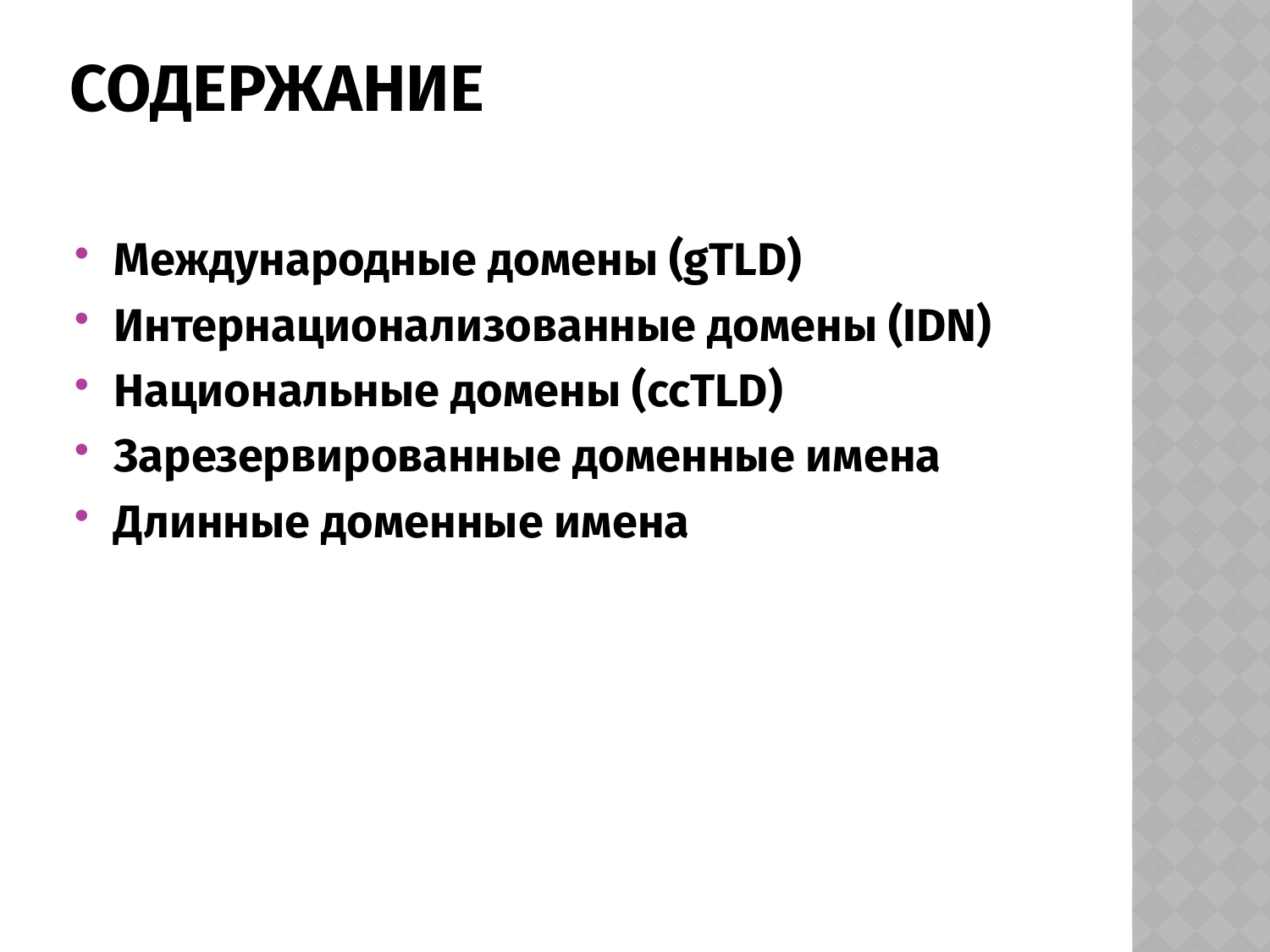

# Содержание
Международные домены (gTLD)
Интернационализованные домены (IDN)
Национальные домены (ccTLD)
Зарезервированные доменные имена
Длинные доменные имена